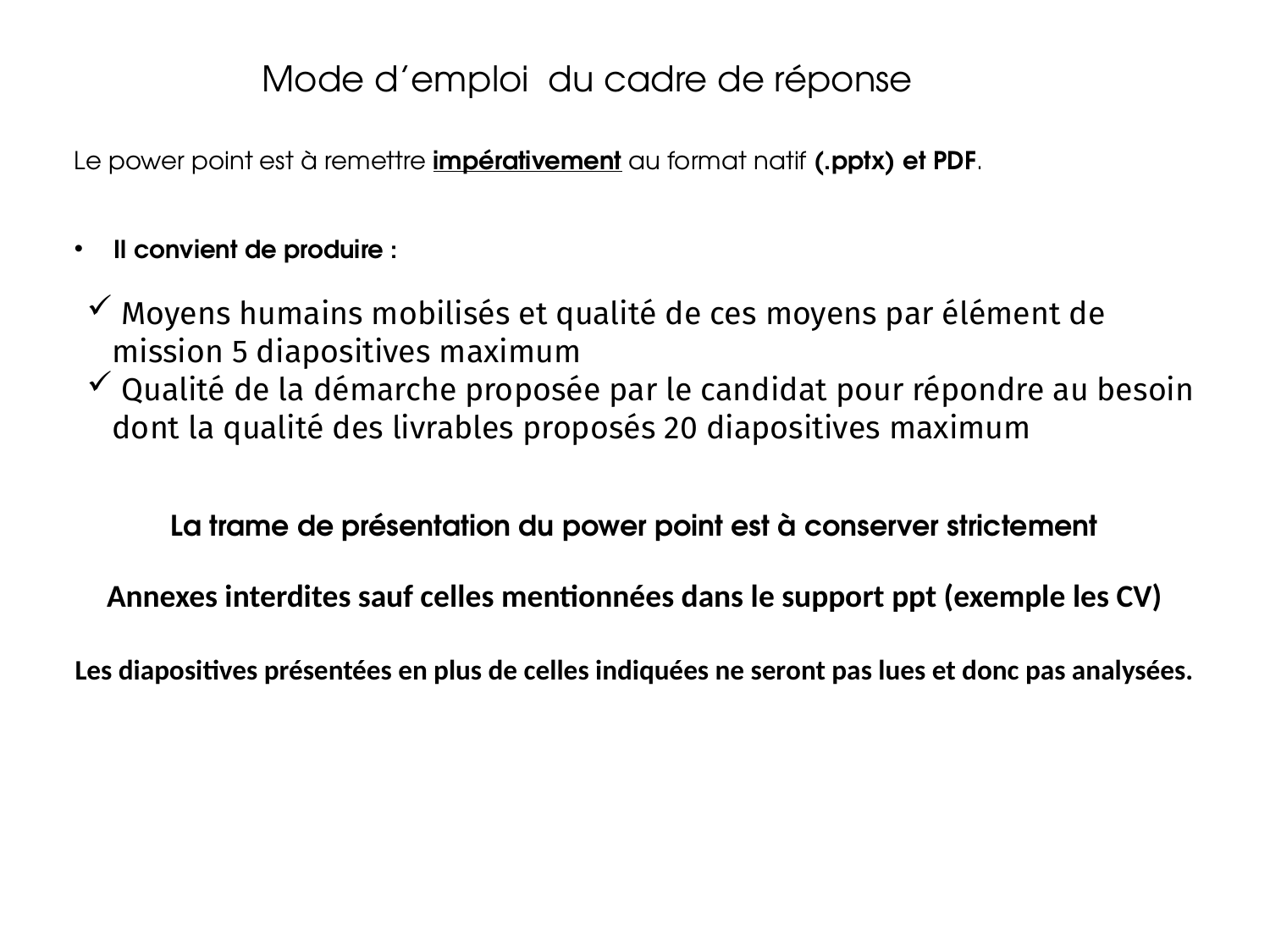

# Mode d’emploi  du cadre de réponse
Le power point est à remettre impérativement au format natif (.pptx) et PDF.

Il convient de produire :

 Moyens humains mobilisés et qualité de ces moyens par élément de mission 5 diapositives maximum
 Qualité de la démarche proposée par le candidat pour répondre au besoin dont la qualité des livrables proposés 20 diapositives maximum

La trame de présentation du power point est à conserver strictement

Annexes interdites sauf celles mentionnées dans le support ppt (exemple les CV)

Les diapositives présentées en plus de celles indiquées ne seront pas lues et donc pas analysées.

2